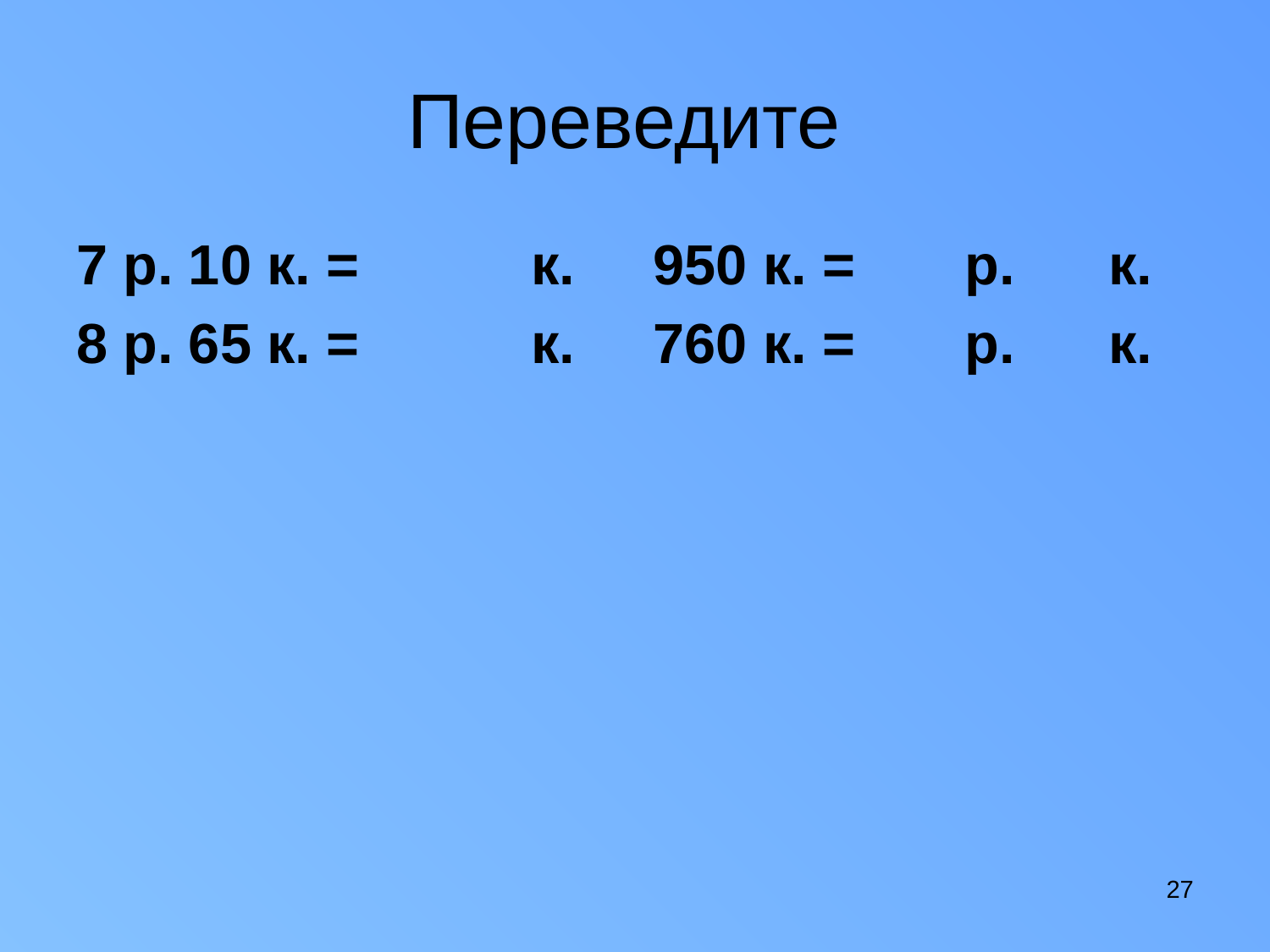

# Переведите
7 р. 10 к. =           к.     950 к. =       р.      к.
8 р. 65 к. =           к.     760 к. =       р.      к.
27